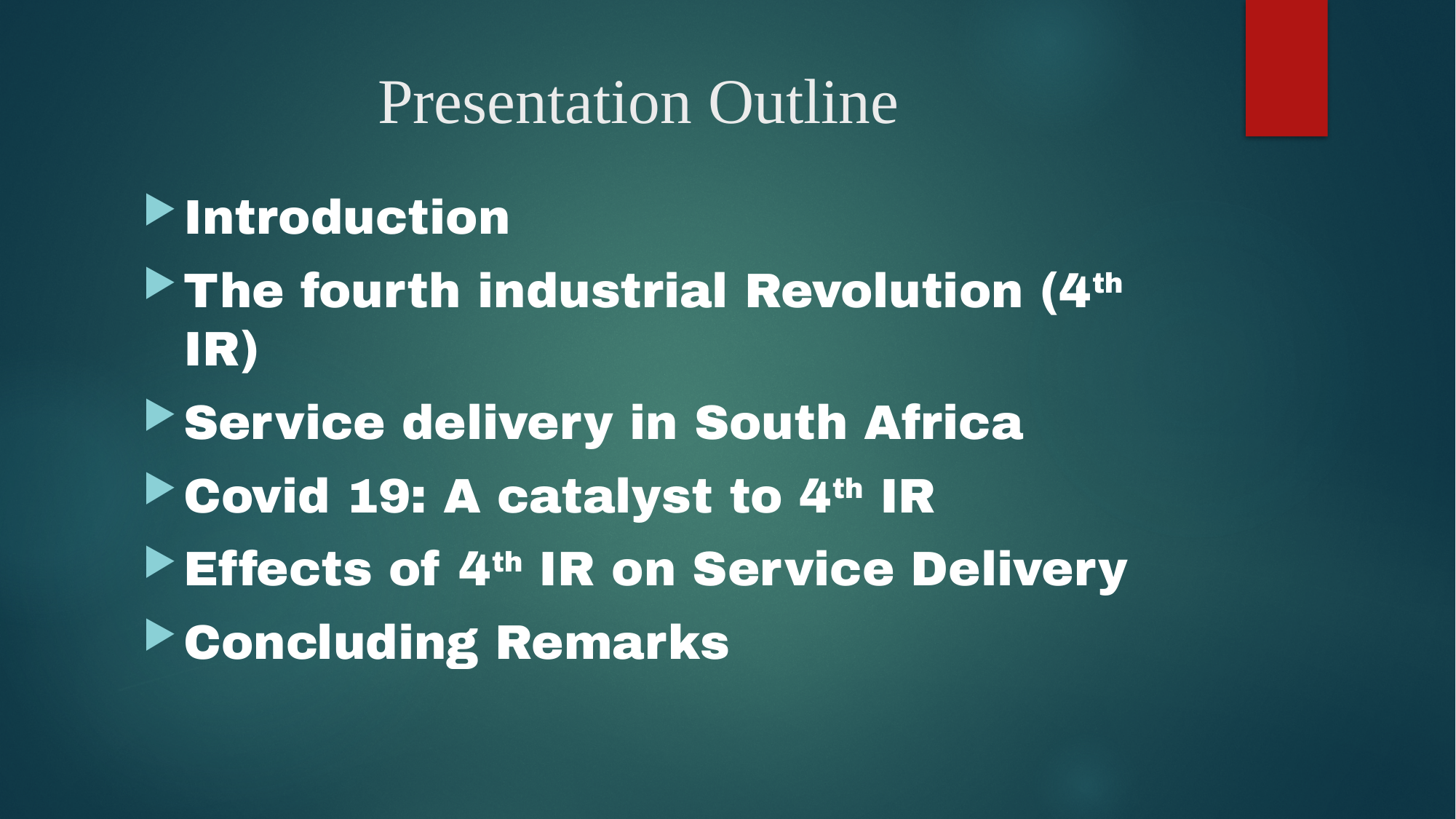

# Presentation Outline
Introduction
The fourth industrial Revolution (4th IR)
Service delivery in South Africa
Covid 19: A catalyst to 4th IR
Effects of 4th IR on Service Delivery
Concluding Remarks